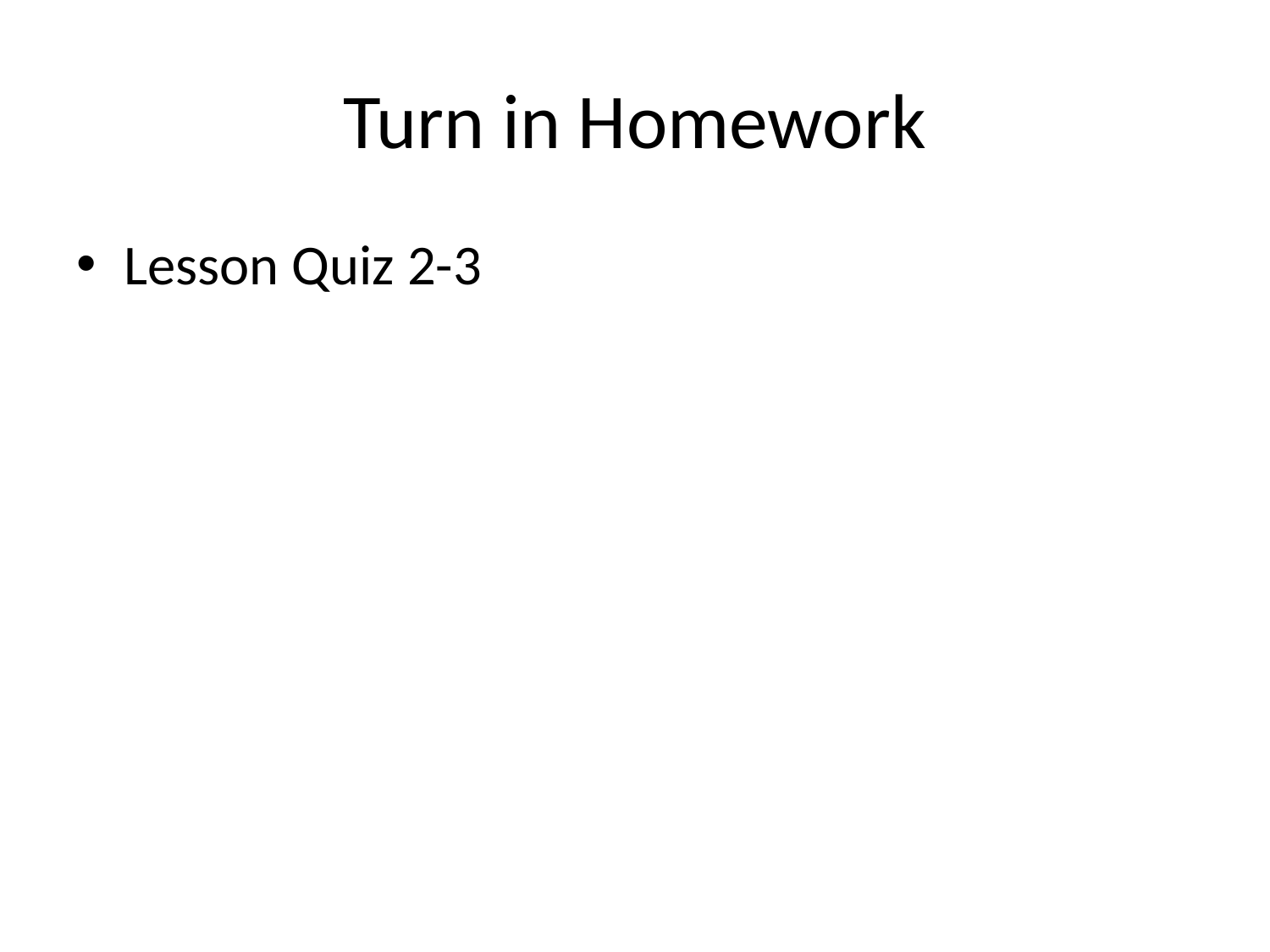

# Turn in Homework
Lesson Quiz 2-3